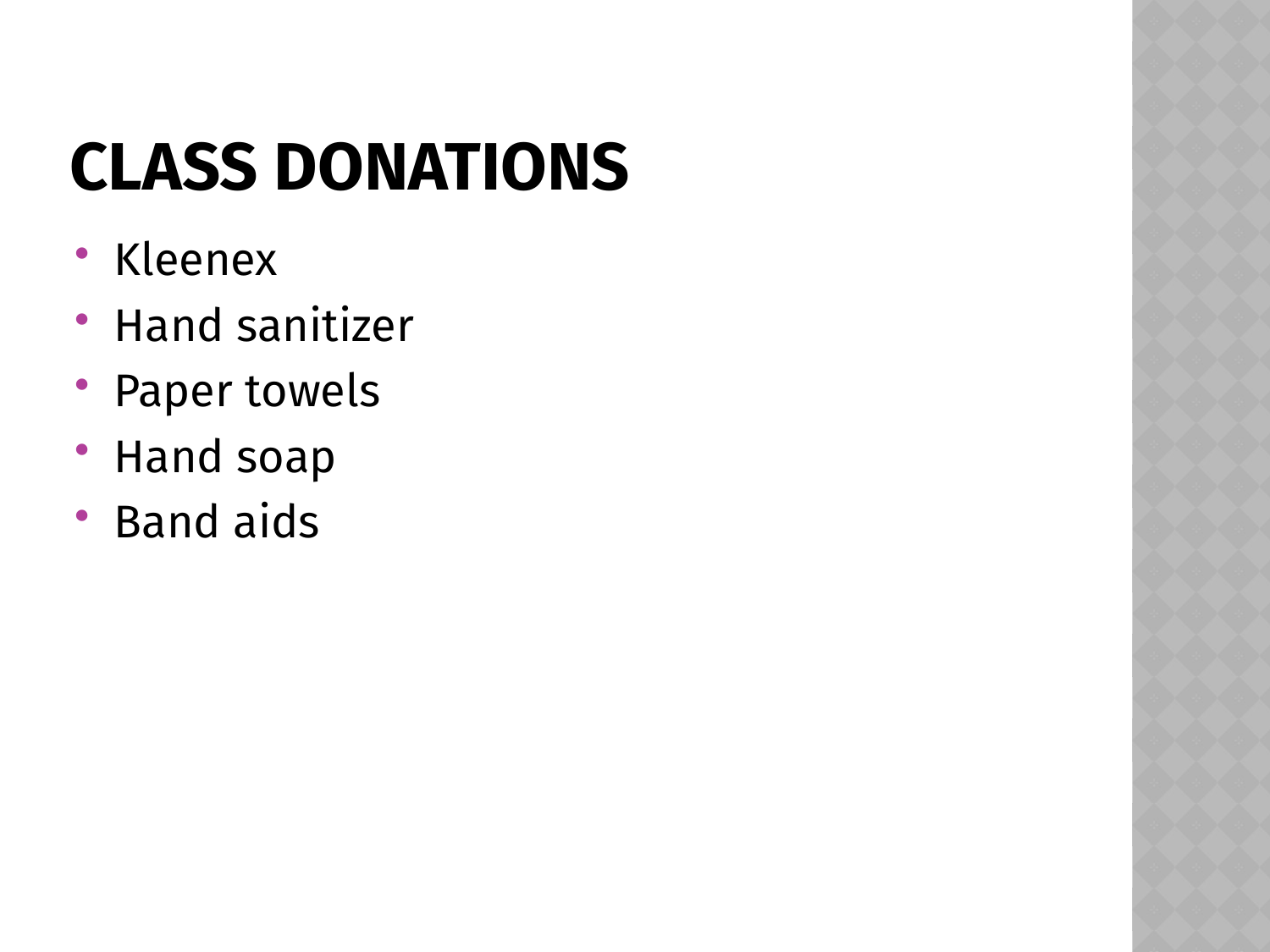

# Class Donations
Kleenex
Hand sanitizer
Paper towels
Hand soap
Band aids